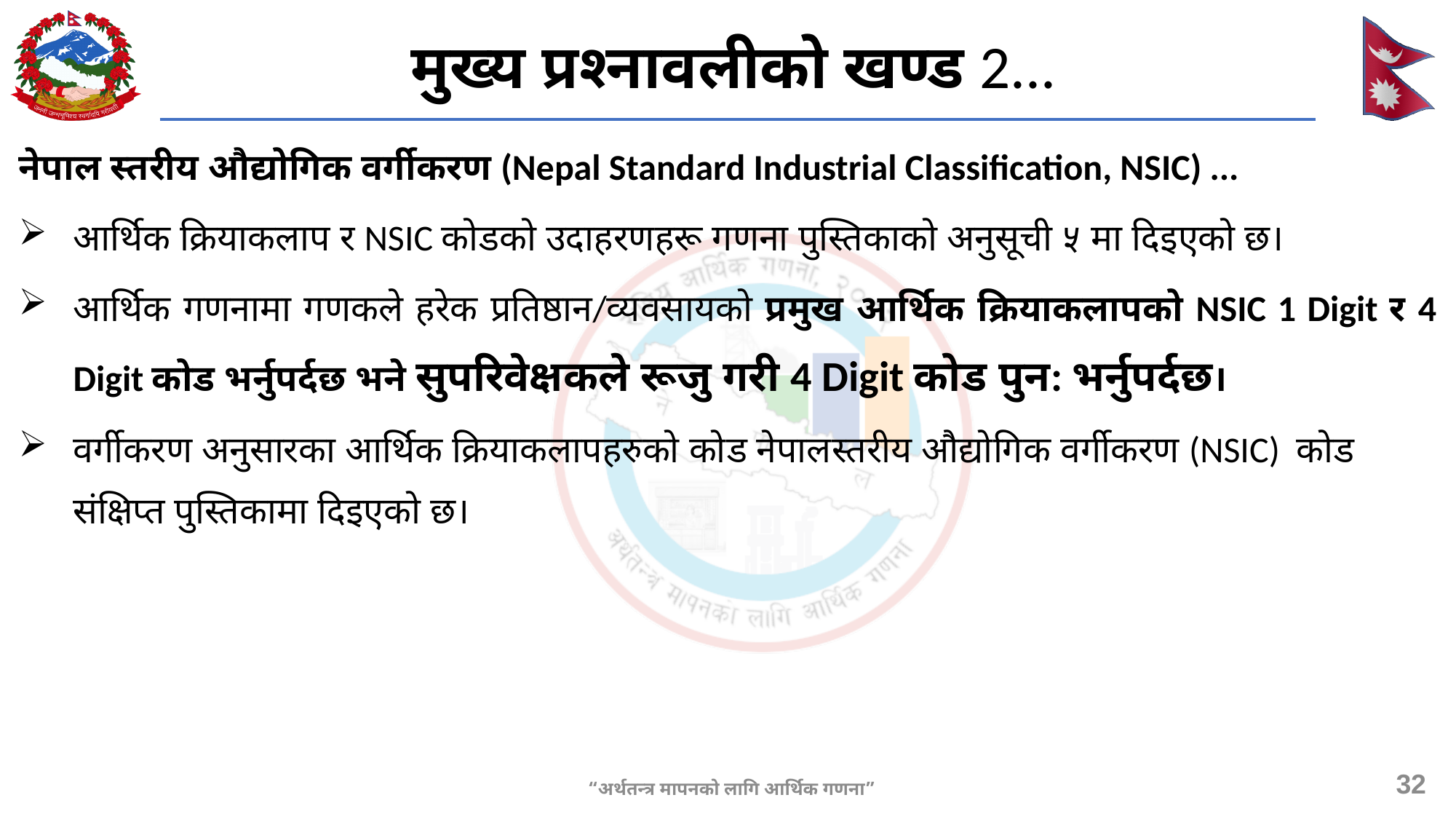

# मुख्य प्रश्नावलीको खण्ड 2...
नेपाल स्तरीय औद्योगिक वर्गीकरण (Nepal Standard Industrial Classification, NSIC) ...
आर्थिक क्रियाकलाप र NSIC कोडको उदाहरणहरू गणना पुस्तिकाको अनुसूची ५ मा दिइएको छ।
आर्थिक गणनामा गणकले हरेक प्रतिष्ठान/व्यवसायको प्रमुख आर्थिक क्रियाकलापको NSIC 1 Digit र 4 Digit कोड भर्नुपर्दछ भने सुपरिवेक्षकले रूजु गरी 4 Digit कोड पुन: भर्नुपर्दछ।
वर्गीकरण अनुसारका आर्थिक क्रियाकलापहरुको कोड नेपालस्तरीय औद्योगिक वर्गीकरण (NSIC)  कोड संक्षिप्त पुस्तिकामा दिइएको छ।
32
“अर्थतन्त्र मापनको लागि आर्थिक गणना”